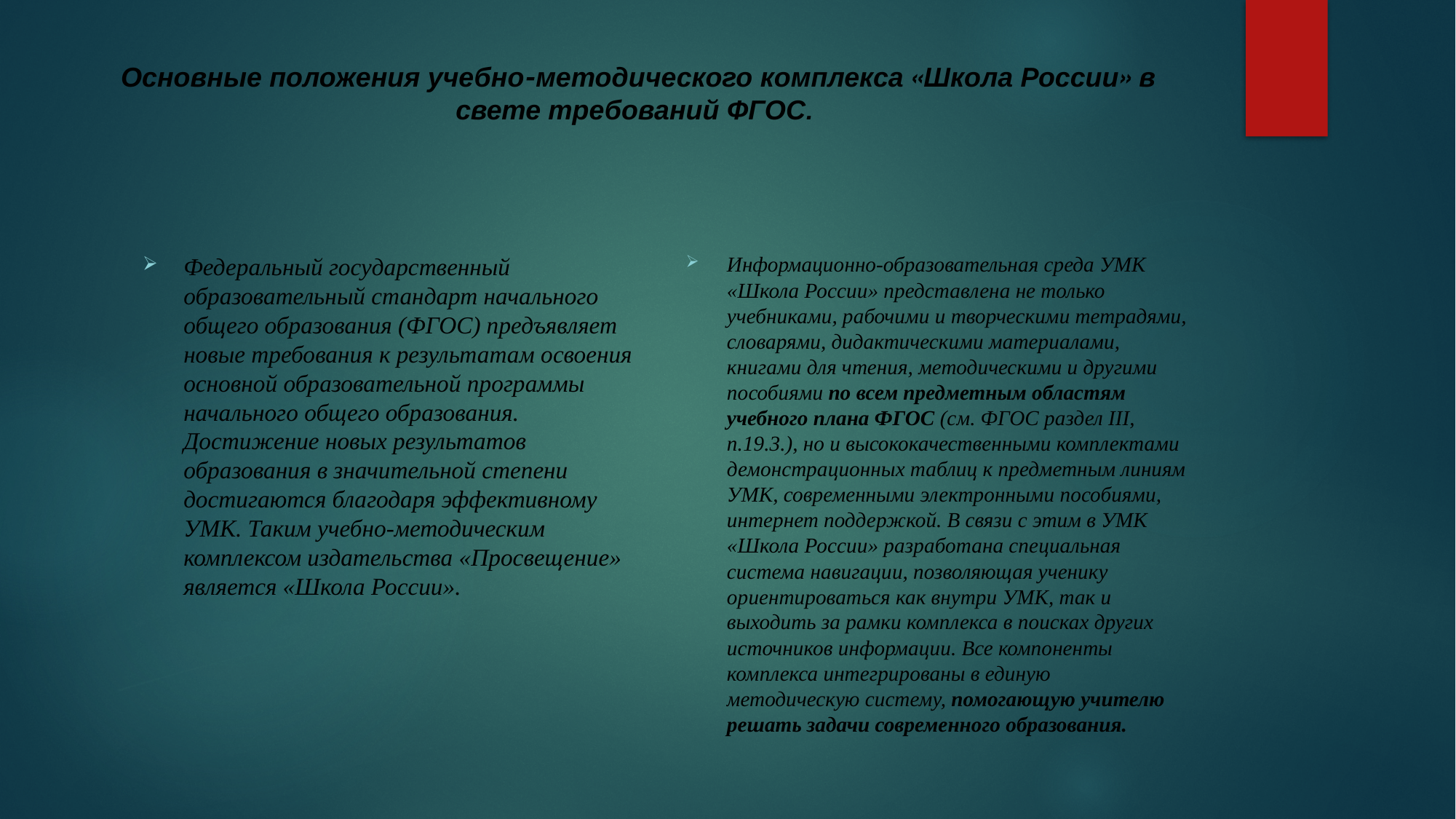

# Основные положения учебно-методического комплекса «Школа России» в свете требований ФГОС.
Информационно‐образовательная среда УМК «Школа России» представлена не только учебниками, рабочими и творческими тетрадями, словарями, дидактическими материалами, книгами для чтения, методическими и другими пособиями по всем предметным областям учебного плана ФГОС (см. ФГОС раздел III, п.19.3.), но и высококачественными комплектами демонстрационных таблиц к предметным линиям УМК, современными электронными пособиями, интернет поддержкой. В связи с этим в УМК «Школа России» разработана специальная система навигации, позволяющая ученику ориентироваться как внутри УМК, так и выходить за рамки комплекса в поисках других источников информации. Все компоненты комплекса интегрированы в единую методическую систему, помогающую учителю решать задачи современного образования.
Федеральный государственный образовательный стандарт начального общего образования (ФГОС) предъявляет новые требования к результатам освоения основной образовательной программы начального общего образования. Достижение новых результатов образования в значительной степени достигаются благодаря эффективному УМК. Таким учебно‐методическим комплексом издательства «Просвещение» является «Школа России».